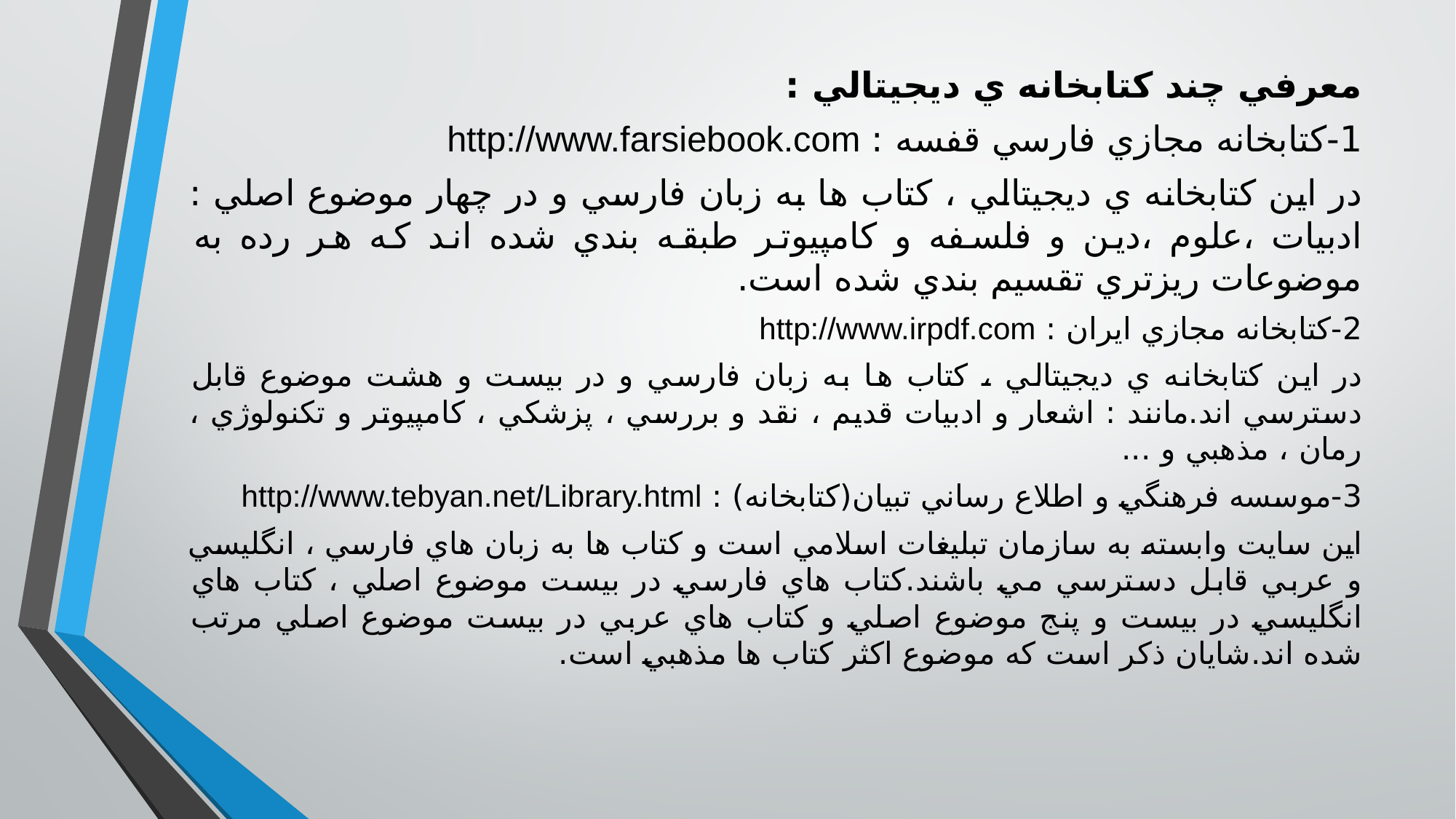

معرفي چند كتابخانه ي ديجيتالي :
1-كتابخانه مجازي فارسي قفسه : http://www.farsiebook.com
در اين كتابخانه ي ديجيتالي ،‌ كتاب ها به زبان فارسي و در چهار موضوع اصلي : ادبيات ،‌علوم ،‌دين و فلسفه و كامپيوتر طبقه بندي شده اند كه هر رده به موضوعات ريزتري تقسيم بندي شده است.
2-كتابخانه مجازي ايران : http://www.irpdf.com
در اين كتابخانه ي ديجيتالي ، كتاب ها به زبان فارسي و در بيست و هشت موضوع قابل دسترسي اند.مانند : اشعار و ادبيات قديم ، نقد و بررسي ، پزشكي ،‌ كامپيوتر و تكنولوژي ، رمان ، مذهبي و ...
3-موسسه فرهنگي و اطلاع رساني تبيان(كتابخانه) : http://www.tebyan.net/Library.html
اين سايت وابسته به سازمان تبليغات اسلامي است و كتاب ها به زبان هاي فارسي ، انگليسي و عربي قابل دسترسي مي باشند.كتاب هاي فارسي در بيست موضوع اصلي ، كتاب هاي انگليسي در بيست و پنج موضوع اصلي و كتاب هاي عربي در بيست موضوع اصلي مرتب شده اند.شايان ذكر است كه موضوع اكثر كتاب ها مذهبي است.